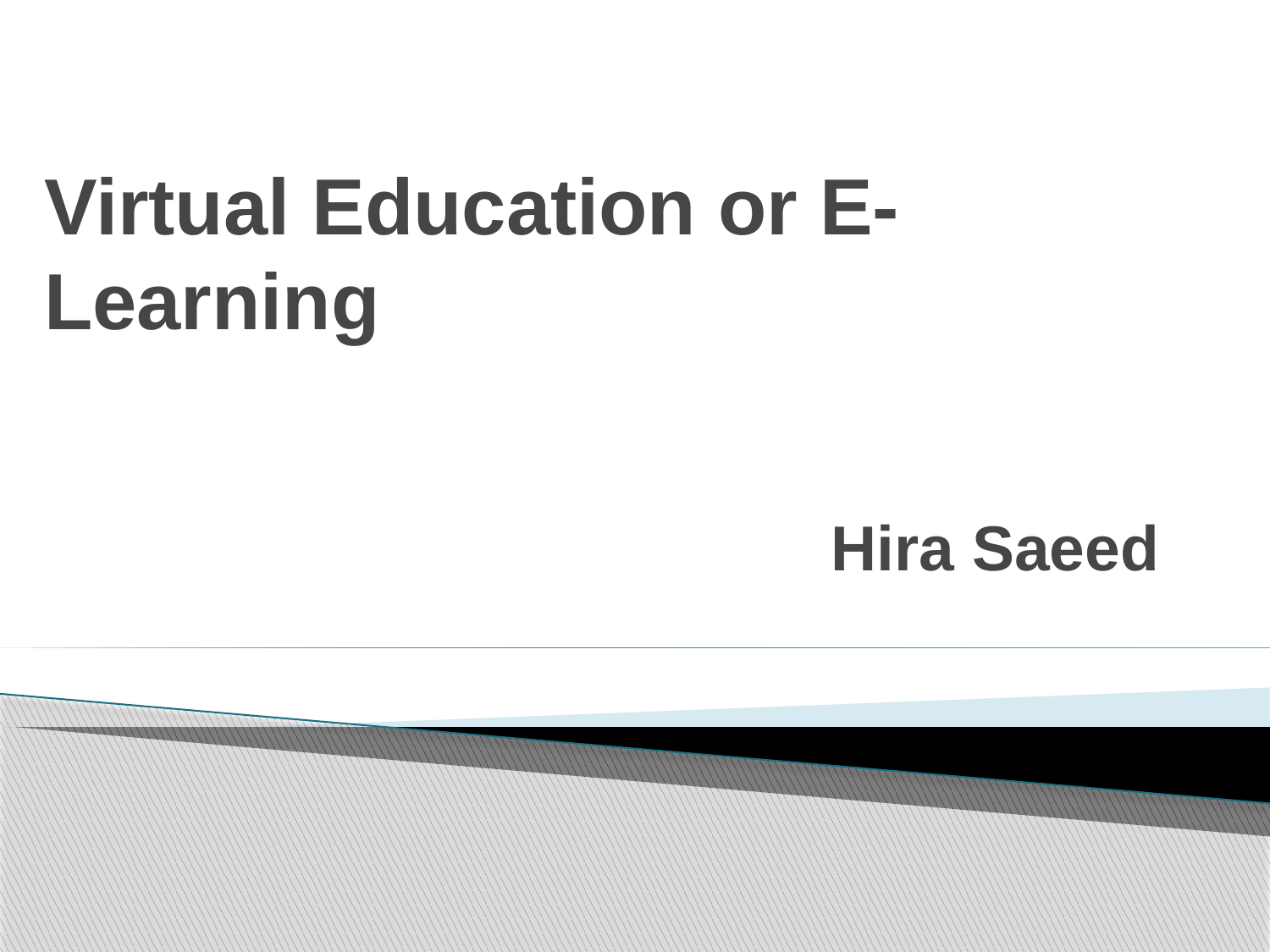

# Virtual Education or E-Learning
Hira Saeed